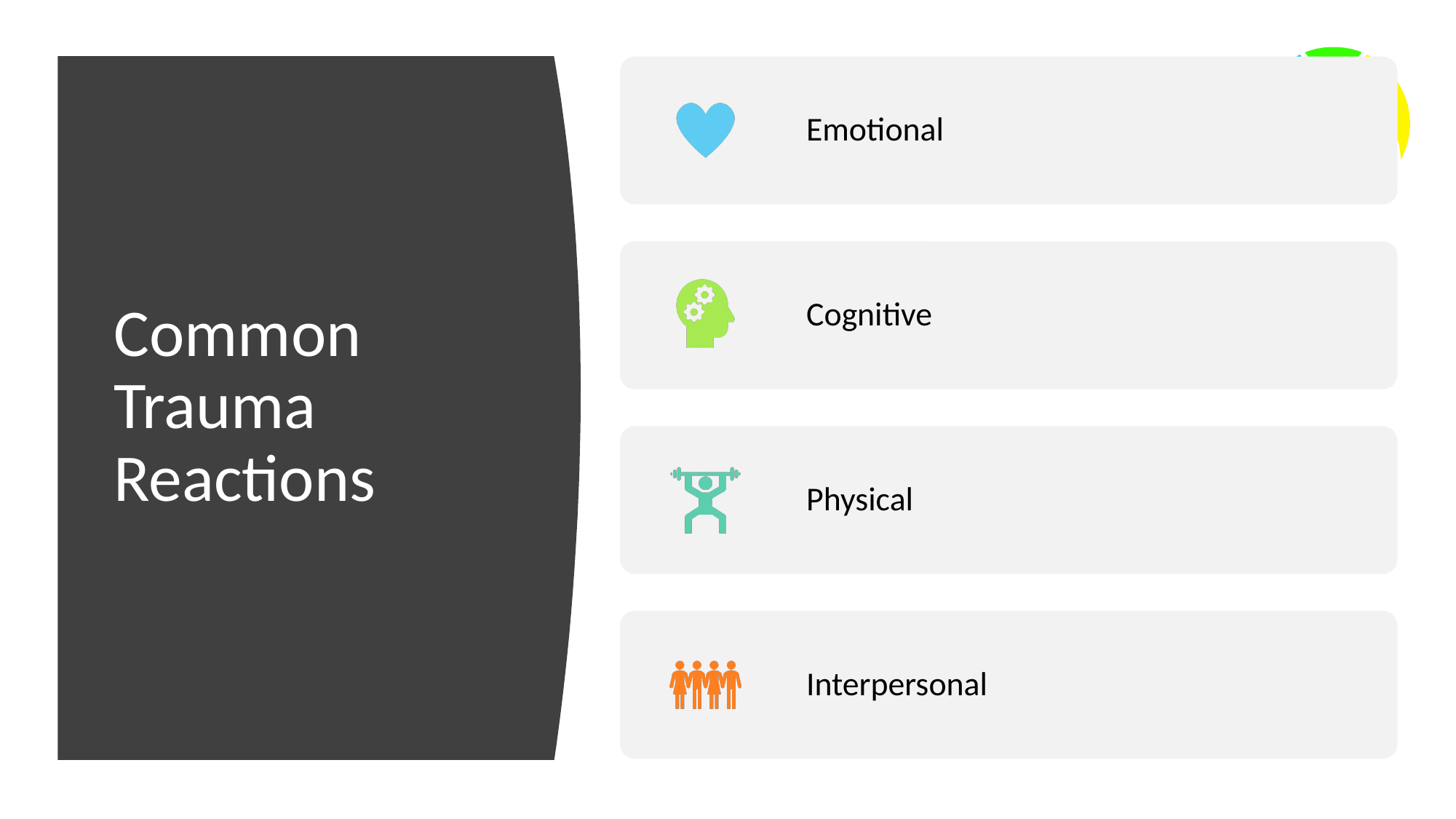

Emotional
Cognitive
Physical
Interpersonal

# Common Trauma Reactions